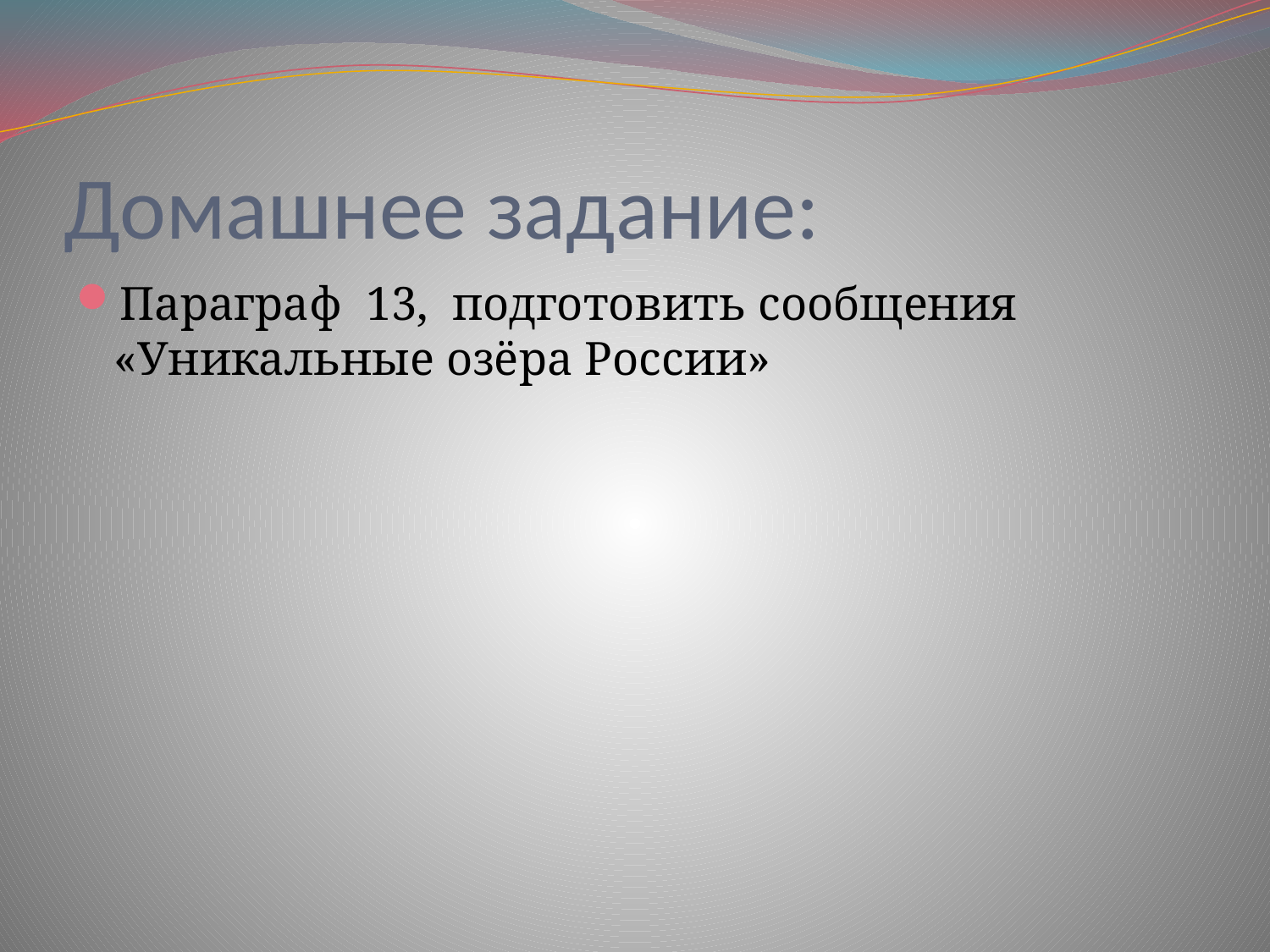

# Домашнее задание:
Параграф  13,  подготовить сообщения «Уникальные озёра России»